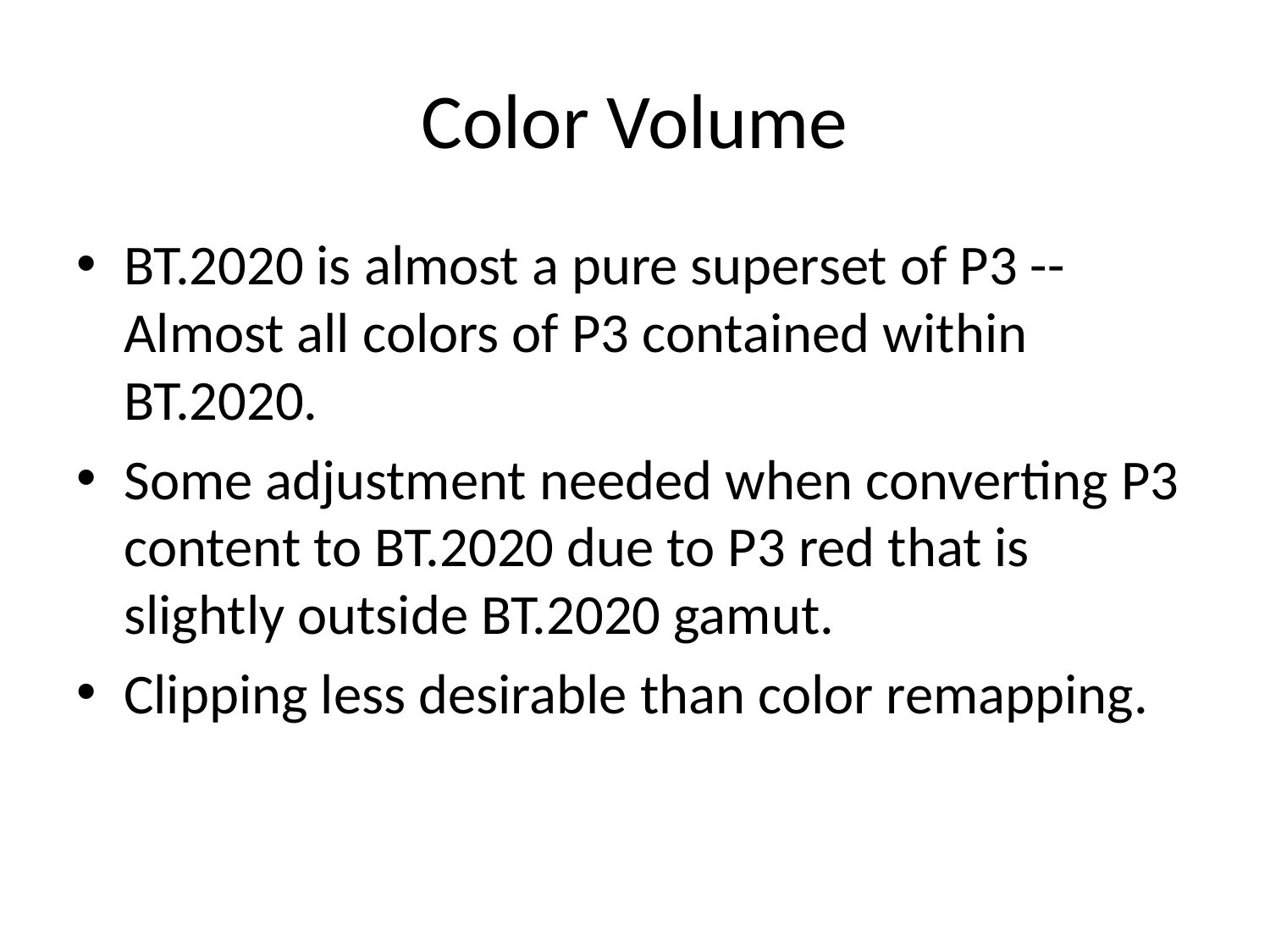

# Color Volume
BT.2020 is almost a pure superset of P3 -- Almost all colors of P3 contained within BT.2020.
Some adjustment needed when converting P3 content to BT.2020 due to P3 red that is slightly outside BT.2020 gamut.
Clipping less desirable than color remapping.